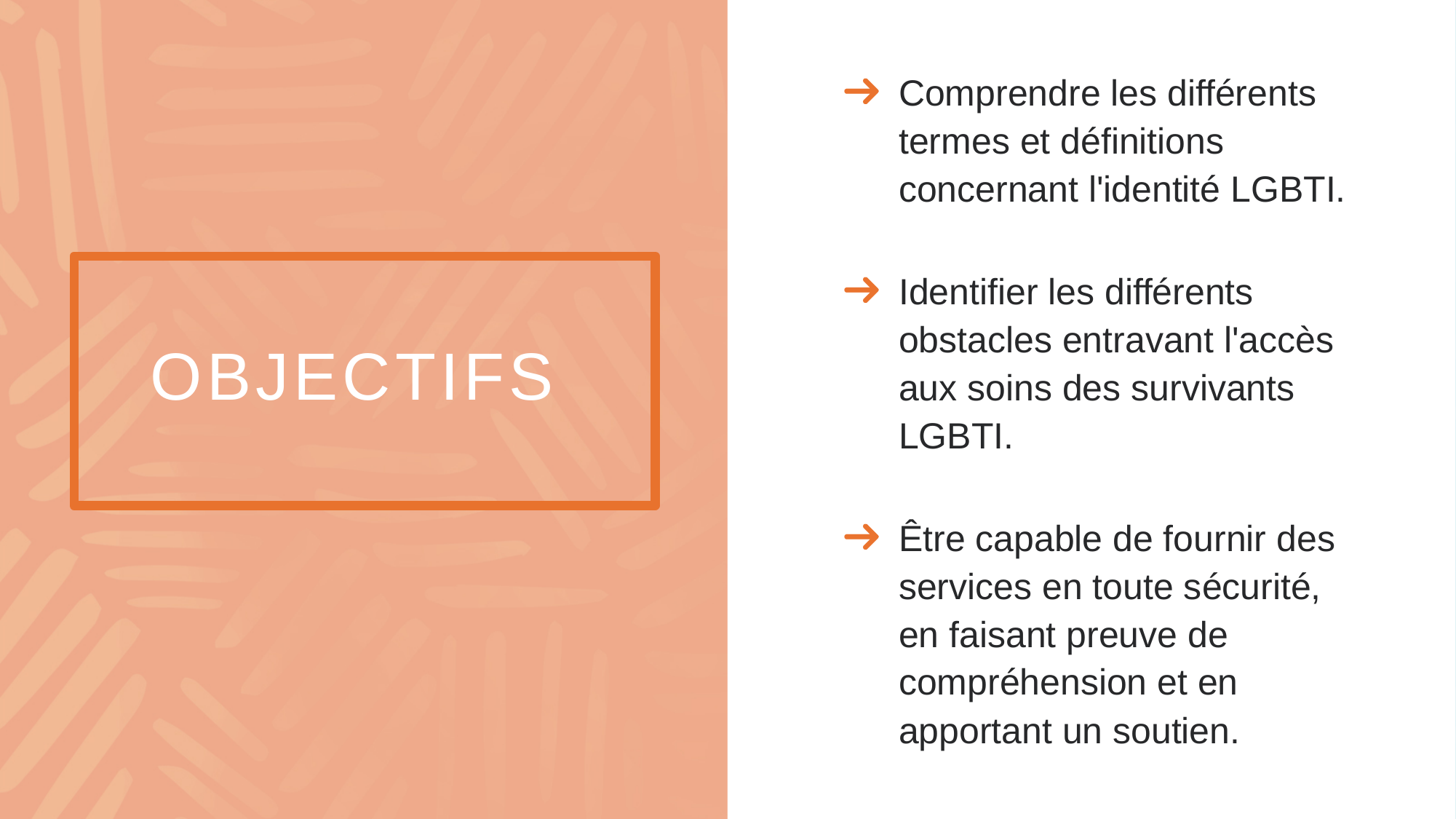

Comprendre les différents termes et définitions concernant l'identité LGBTI.
Identifier les différents obstacles entravant l'accès aux soins des survivants LGBTI.
Être capable de fournir des services en toute sécurité, en faisant preuve de compréhension et en apportant un soutien.

# Objectifs